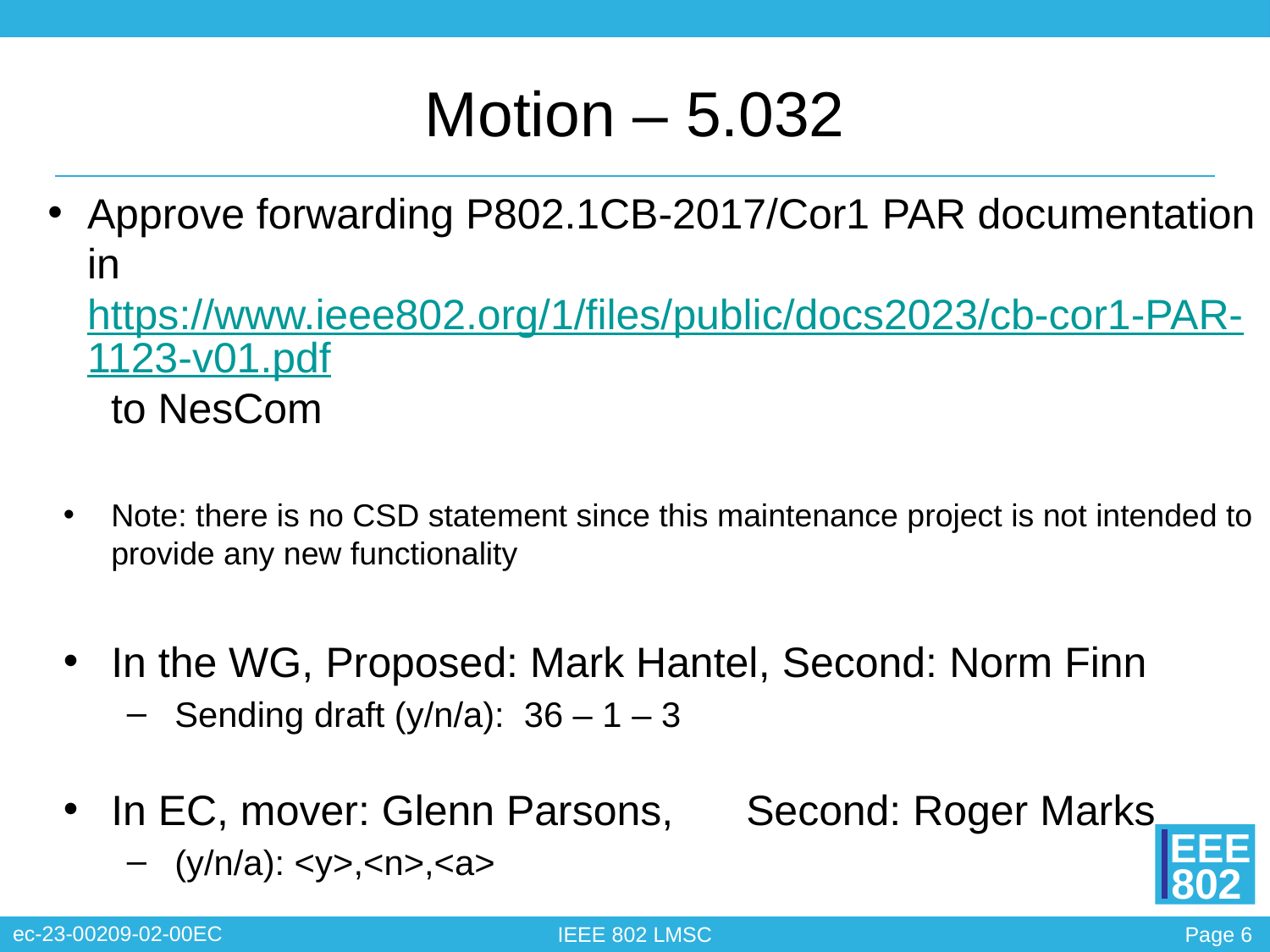

# Motion – 5.032
Approve forwarding P802.1CB-2017/Cor1 PAR documentation in https://www.ieee802.org/1/files/public/docs2023/cb-cor1-PAR-1123-v01.pdf  to NesCom

Note: there is no CSD statement since this maintenance project is not intended to provide any new functionality

In the WG, Proposed: Mark Hantel, Second: Norm Finn
Sending draft (y/n/a):  36 – 1 – 3
In EC, mover: Glenn Parsons, 	Second: Roger Marks
(y/n/a): <y>,<n>,<a>